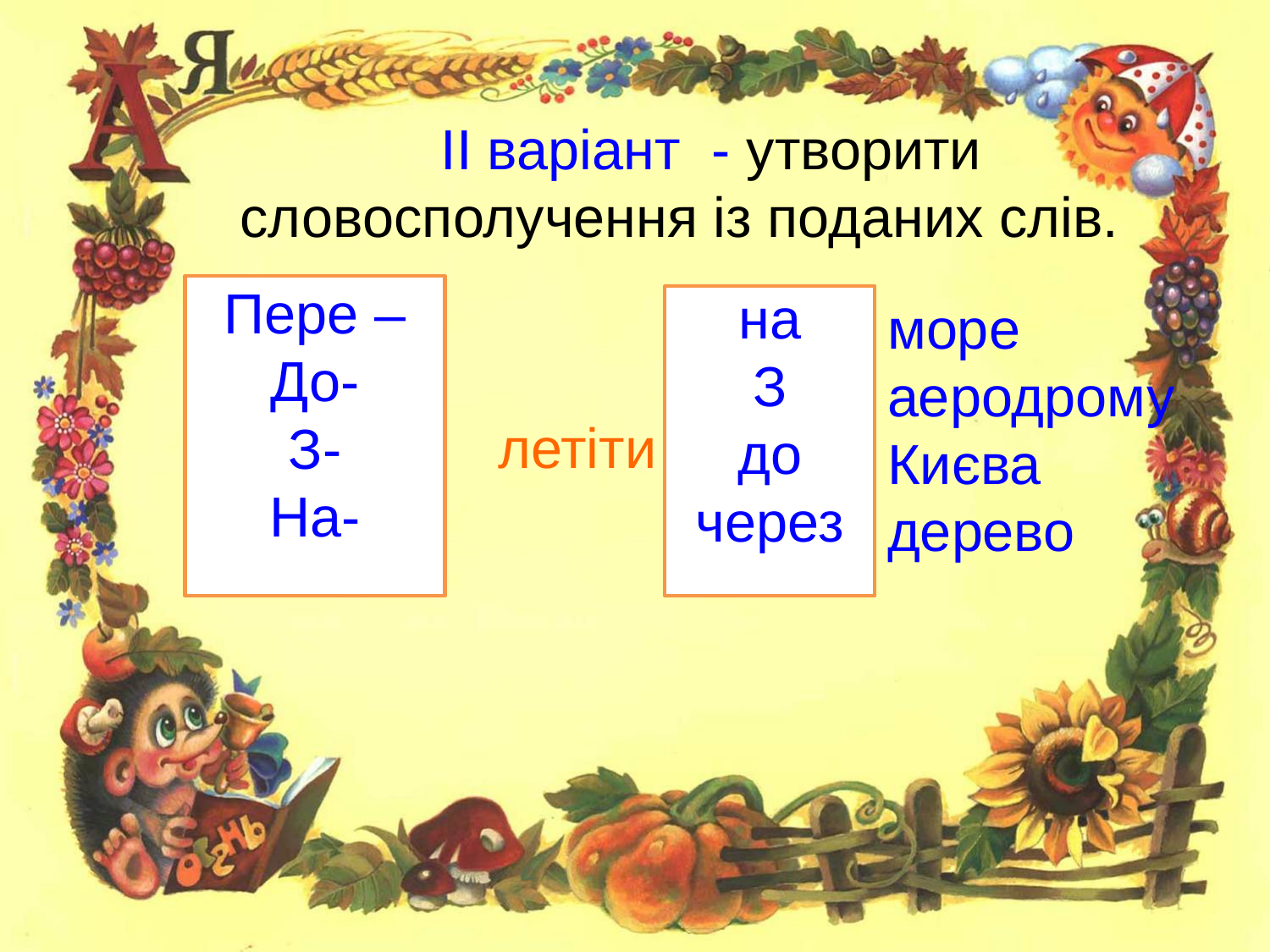

II варіант  - утворити словосполучення із поданих слів.

Пере –
До-
З-
На-

на
З
до
через

море
аеродрому
Києва
дерево
летіти